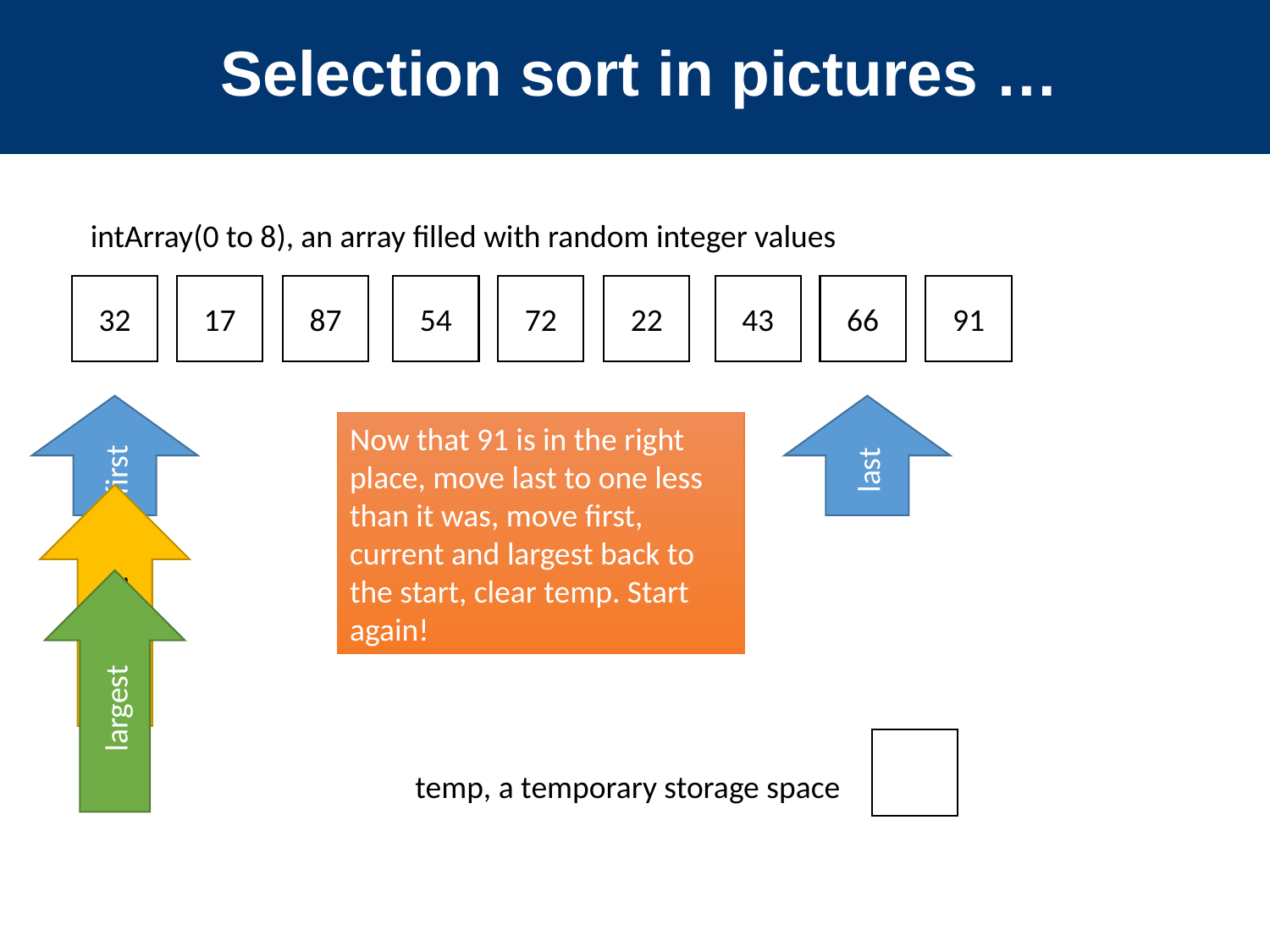

Selection sort in pictures …
intArray(0 to 8), an array filled with random integer values
32
17
87
54
72
22
43
66
91
last
first
Now that 91 is in the right place, move last to one less than it was, move first, current and largest back to the start, clear temp. Start again!
current
largest

temp, a temporary storage space